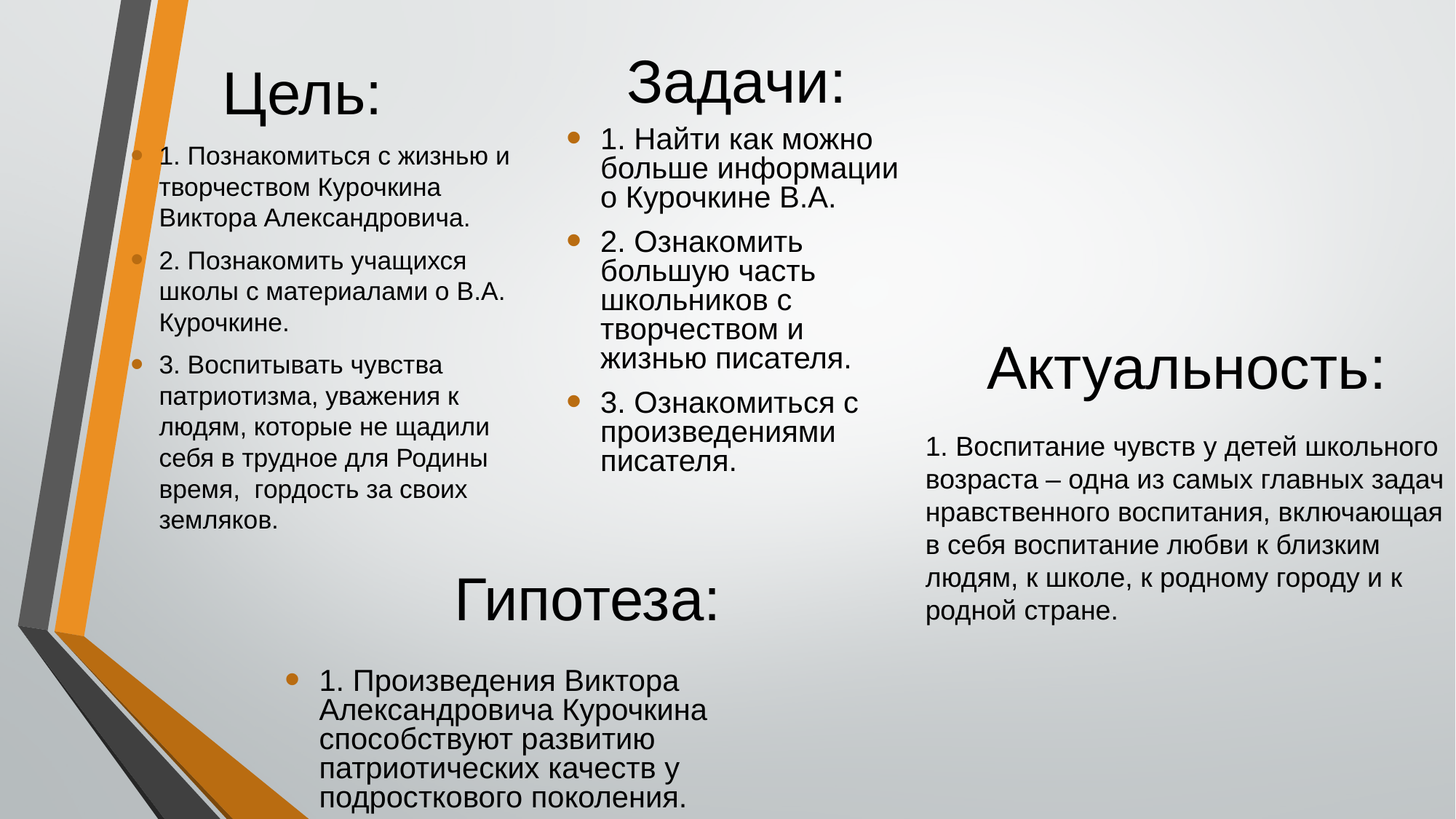

# Цель:
Задачи:
1. Найти как можно больше информации о Курочкине В.А.
2. Ознакомить большую часть школьников с творчеством и жизнью писателя.
3. Ознакомиться с произведениями писателя.
1. Познакомиться с жизнью и творчеством Курочкина Виктора Александровича.
2. Познакомить учащихся школы с материалами о В.А. Курочкине.
3. Воспитывать чувства патриотизма, уважения к людям, которые не щадили себя в трудное для Родины время,  гордость за своих земляков.

Актуальность:
1. Воспитание чувств у детей школьного возраста – одна из самых главных задач нравственного воспитания, включающая в себя воспитание любви к близким людям, к школе, к родному городу и к родной стране.
Гипотеза:
1. Произведения Виктора Александровича Курочкина способствуют развитию  патриотических качеств у подросткового поколения.